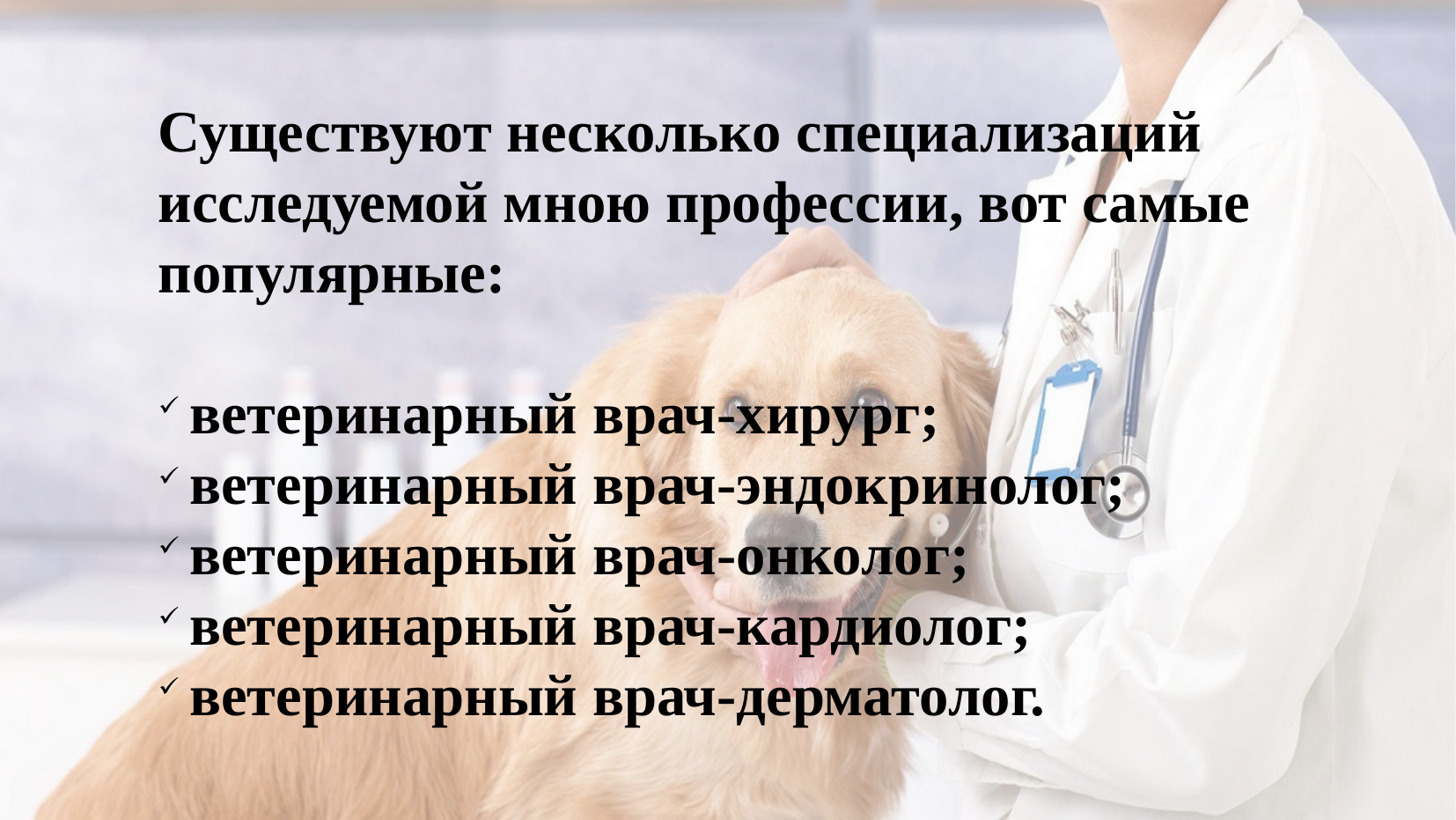

Существуют несколько специализаций исследуемой мною профессии, вот самые популярные:

ветеринарный врач-хирург;
ветеринарный врач-эндокринолог;
ветеринарный врач-онколог;
ветеринарный врач-кардиолог;
ветеринарный врач-дерматолог.